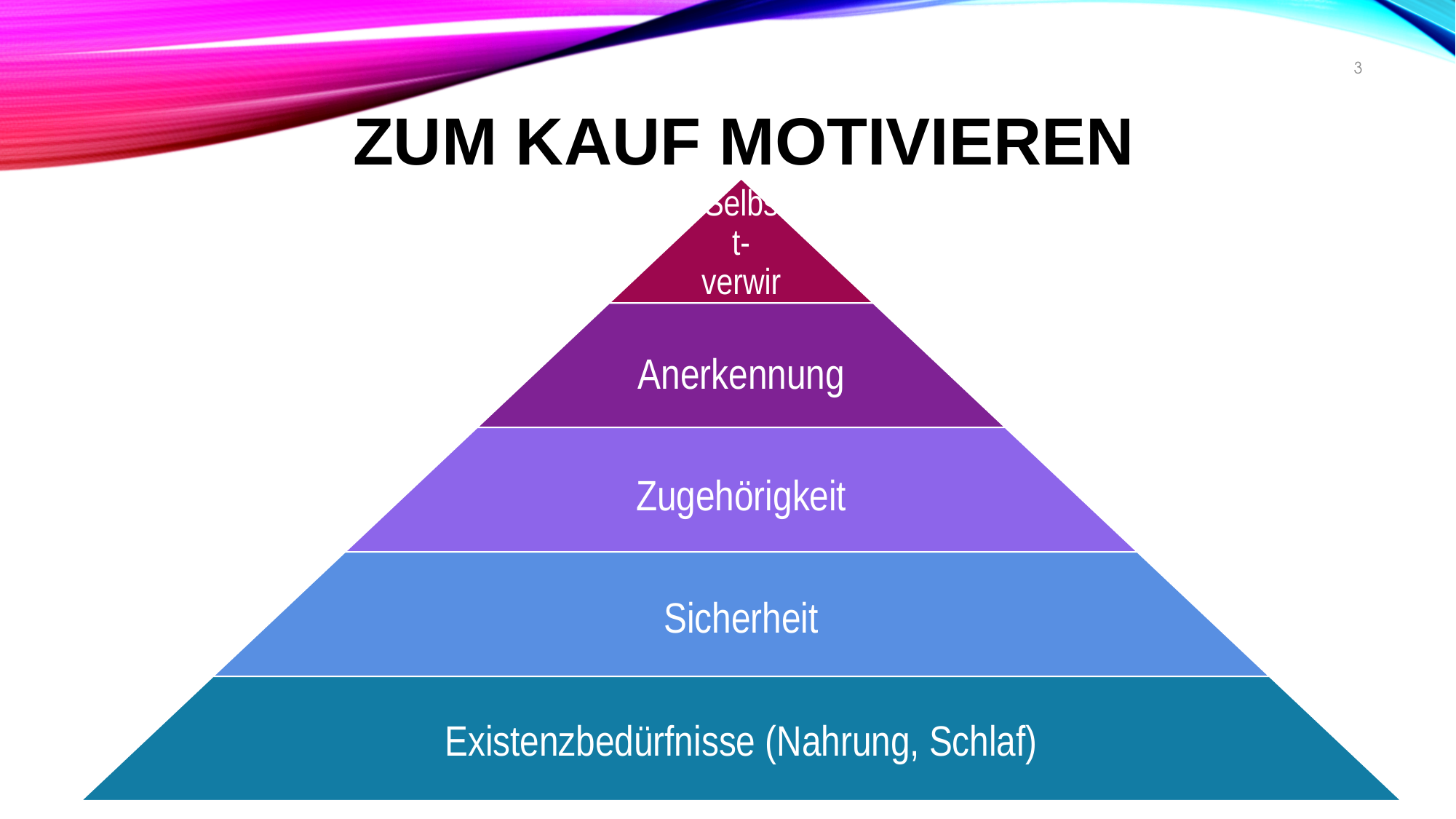

3
# zum Kauf motivieren

Selbst-
verwirklichung
Anerkennung
Zugehörigkeit
Sicherheit
Existenzbedürfnisse (Nahrung, Schlaf)
2/5/2017